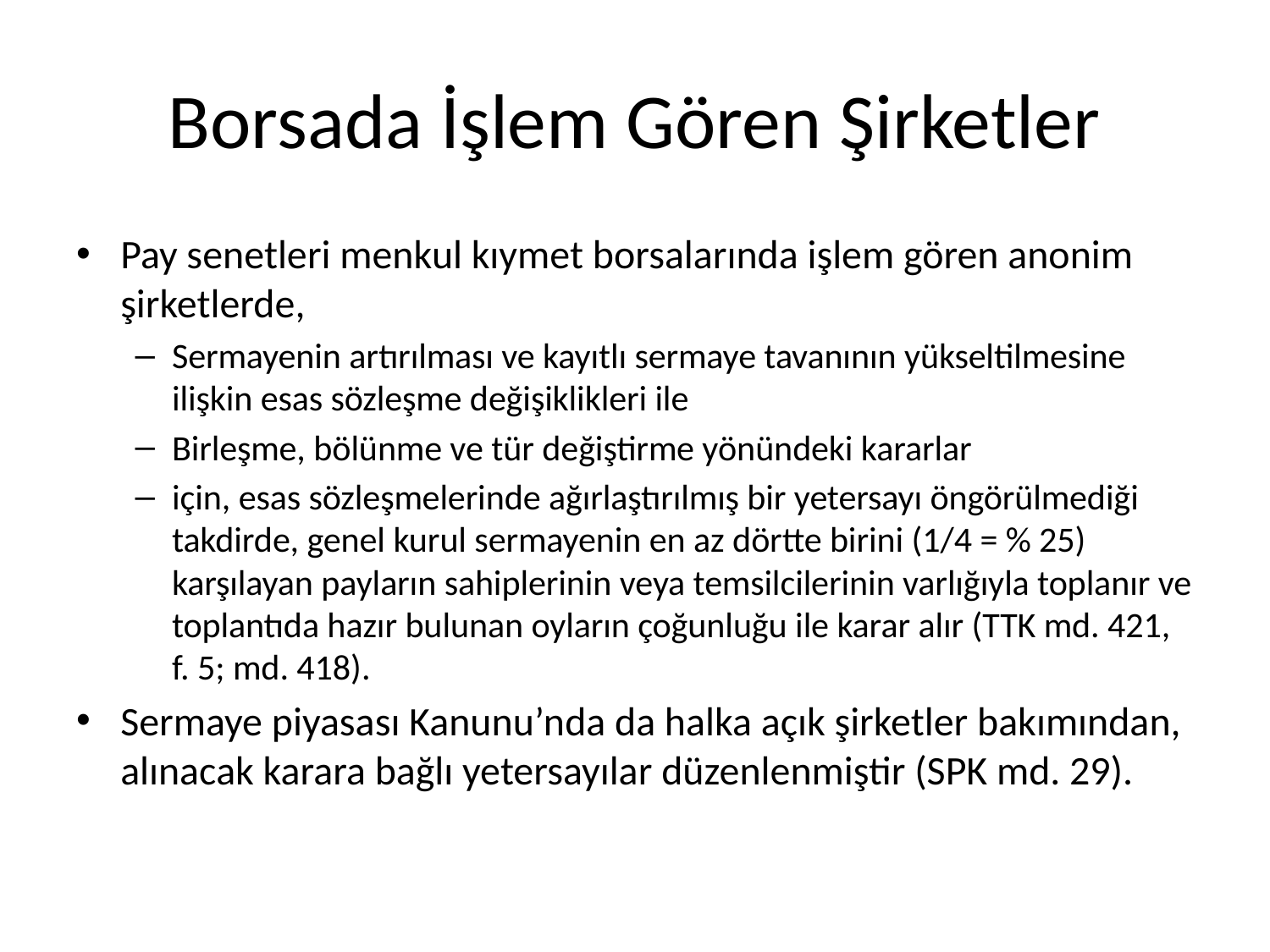

# Borsada İşlem Gören Şirketler
Pay senetleri menkul kıymet borsalarında işlem gören anonim şirketlerde,
Sermayenin artırılması ve kayıtlı sermaye tavanının yükseltilmesine ilişkin esas sözleşme değişiklikleri ile
Birleşme, bölünme ve tür değiştirme yönündeki kararlar
için, esas sözleşmelerinde ağırlaştırılmış bir yetersayı öngörülmediği takdirde, genel kurul sermayenin en az dörtte birini (1/4 = % 25) karşılayan payların sahiplerinin veya temsilcilerinin varlığıyla toplanır ve toplantıda hazır bulunan oyların çoğunluğu ile karar alır (TTK md. 421, f. 5; md. 418).
Sermaye piyasası Kanunu’nda da halka açık şirketler bakımından, alınacak karara bağlı yetersayılar düzenlenmiştir (SPK md. 29).